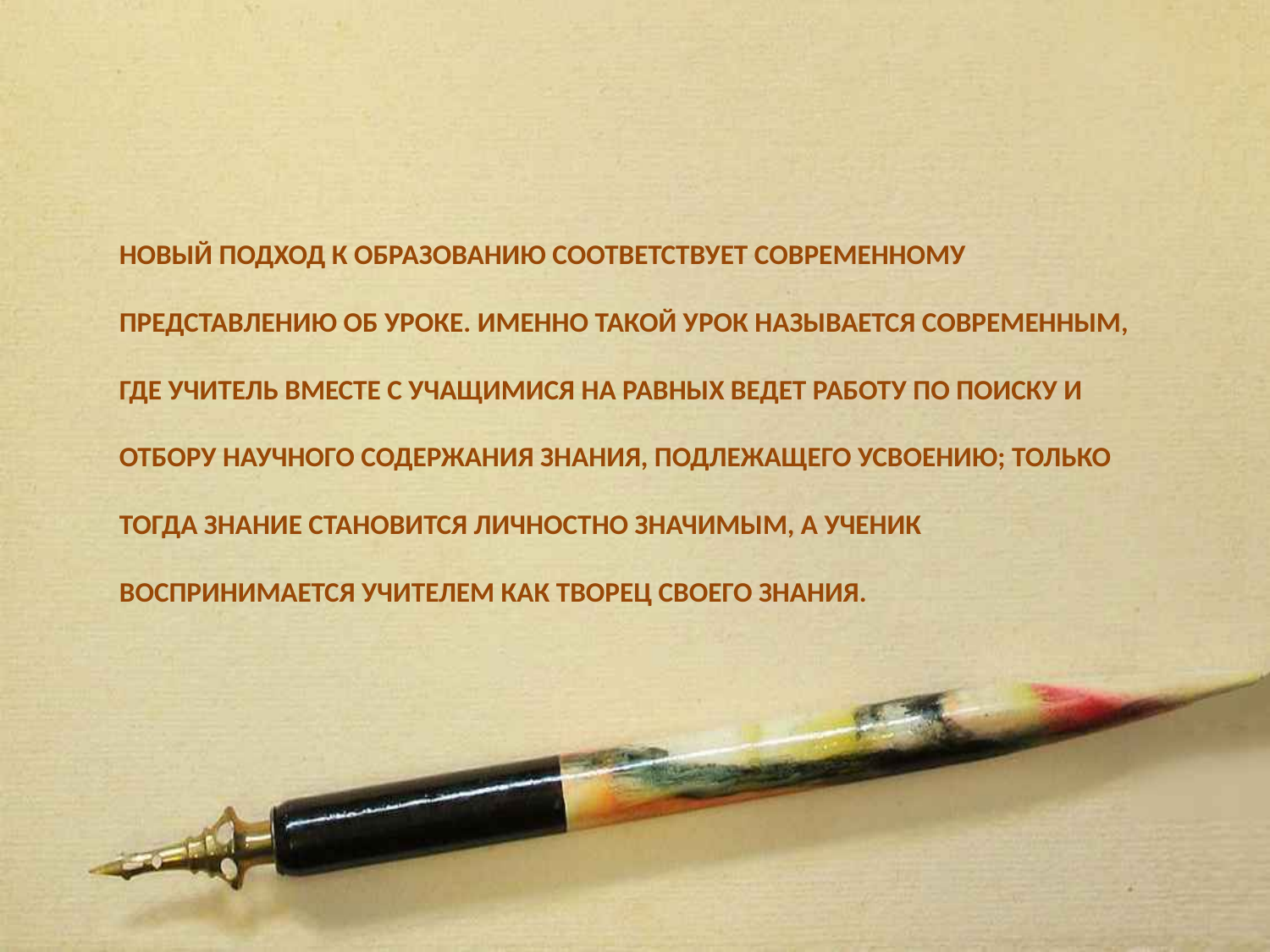

Новый подход к образованию соответствует современному представлению об уроке. Именно такой урок называется современным, где учитель вместе с учащимися на равных ведет работу по поиску и отбору научного содержания знания, подлежащего усвоению; только тогда знание становится личностно значимым, а ученик воспринимается учителем как творец своего знания.